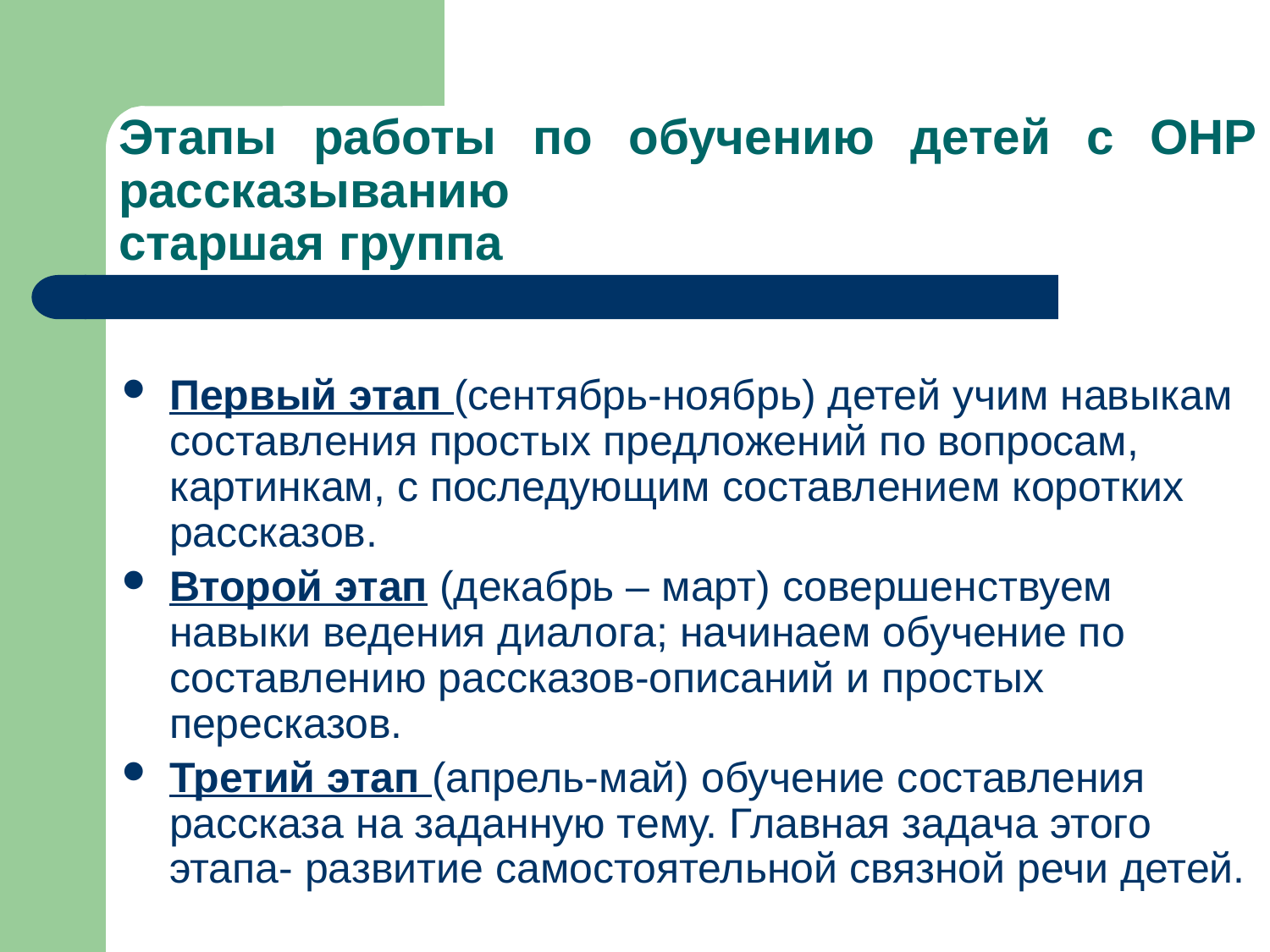

# Этапы работы по обучению детей с ОНР рассказыванию старшая группа
Первый этап (сентябрь-ноябрь) детей учим навыкам составления простых предложений по вопросам, картинкам, с последующим составлением коротких рассказов.
Второй этап (декабрь – март) совершенствуем навыки ведения диалога; начинаем обучение по составлению рассказов-описаний и простых пересказов.
Третий этап (апрель-май) обучение составления рассказа на заданную тему. Главная задача этого этапа- развитие самостоятельной связной речи детей.